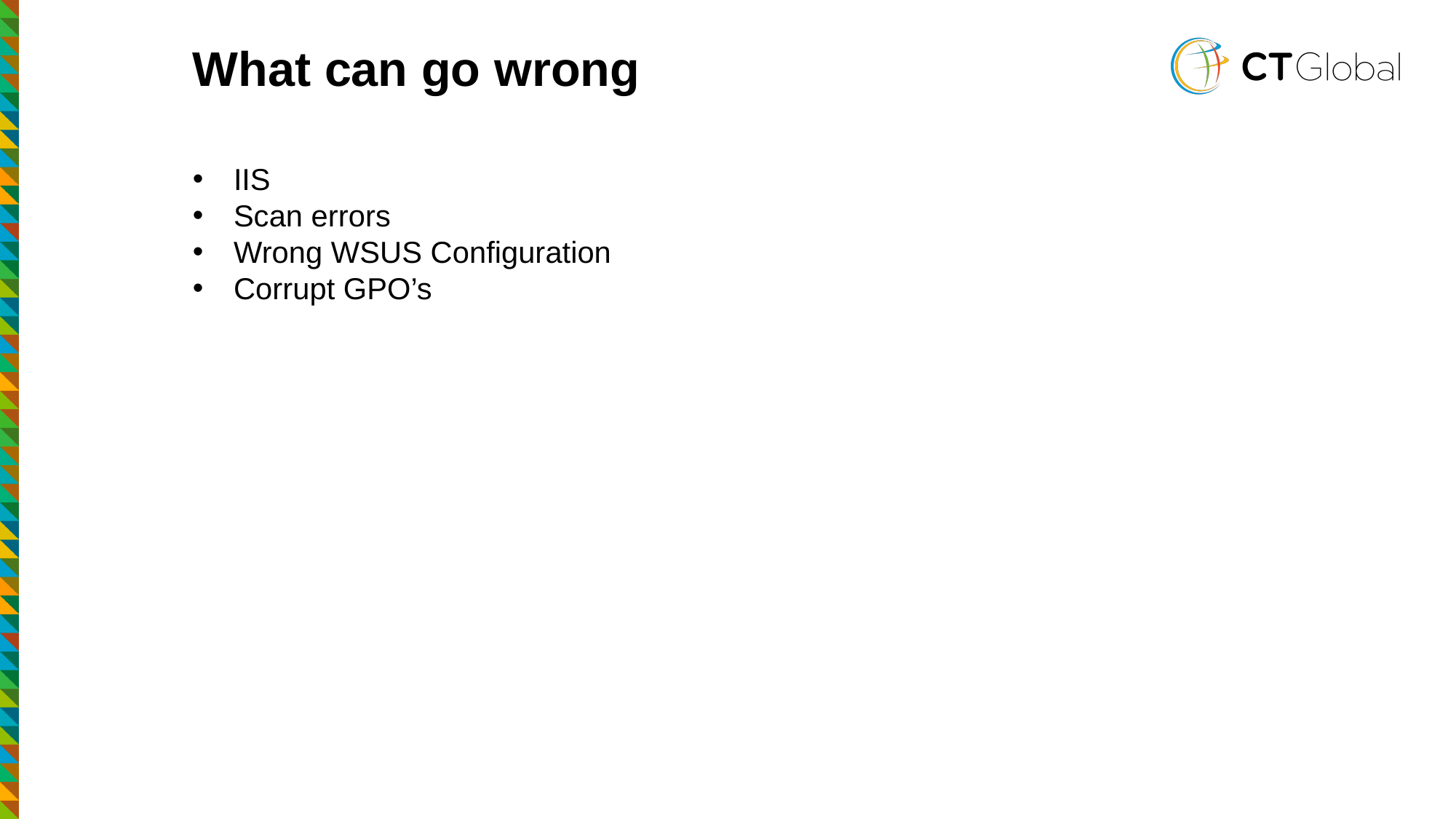

# What can go wrong
IIS
Scan errors
Wrong WSUS Configuration
Corrupt GPO’s